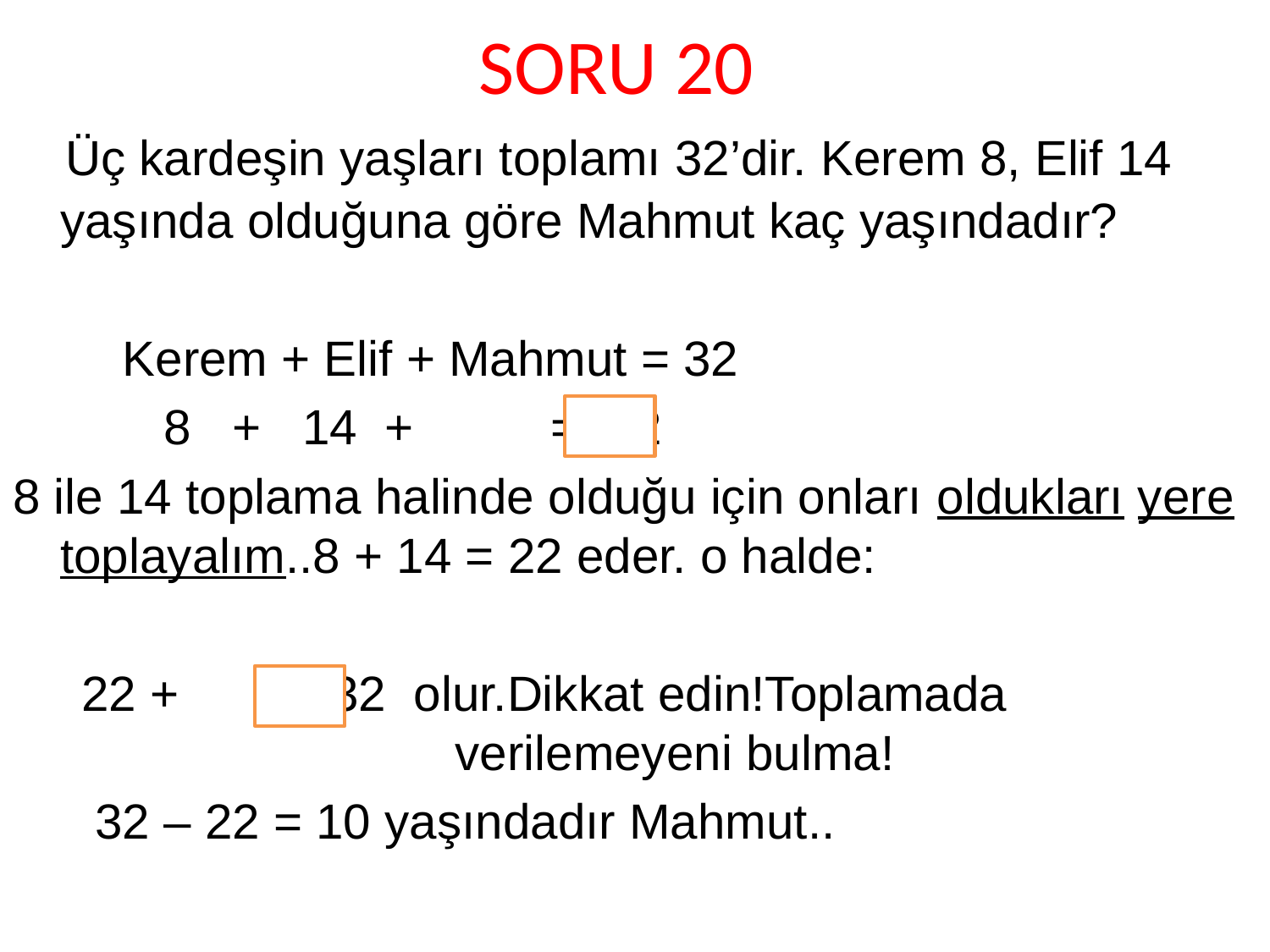

# SORU 20
   Üç kardeşin yaşları toplamı 32’dir. Kerem 8, Elif 14 yaşında olduğuna göre Mahmut kaç yaşındadır?

        Kerem + Elif + Mahmut = 32
           8   +   14  +          =  32
8 ile 14 toplama halinde olduğu için onları oldukları yere toplayalım..8 + 14 = 22 eder. o halde:

     22 +        = 32  olur.Dikkat edin!Toplamada     				 verilemeyeni bulma!
      32 – 22 = 10 yaşındadır Mahmut..